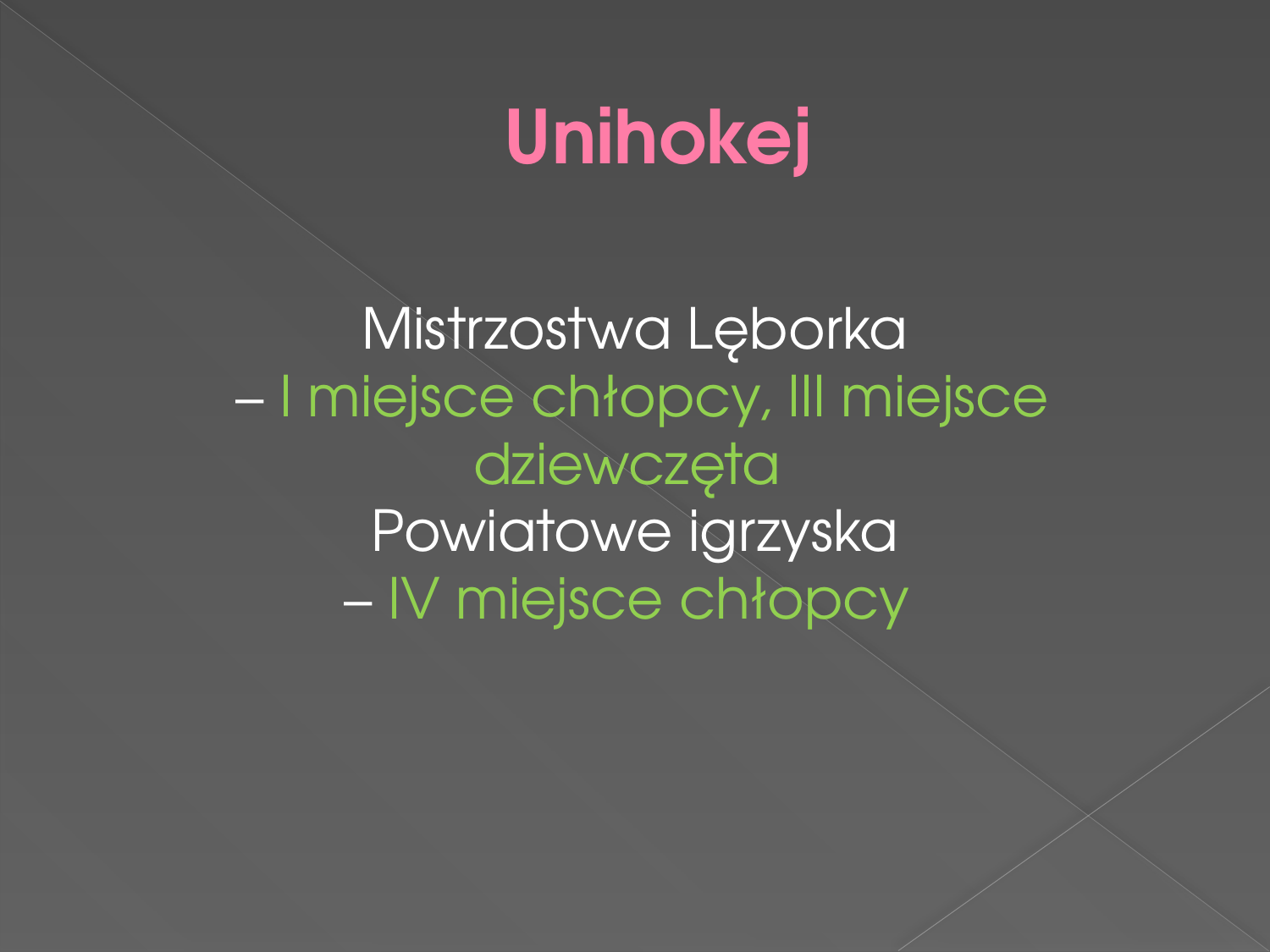

# Unihokej
Mistrzostwa Lęborka
 – I miejsce chłopcy, III miejsce dziewczęta
Powiatowe igrzyska
 – IV miejsce chłopcy